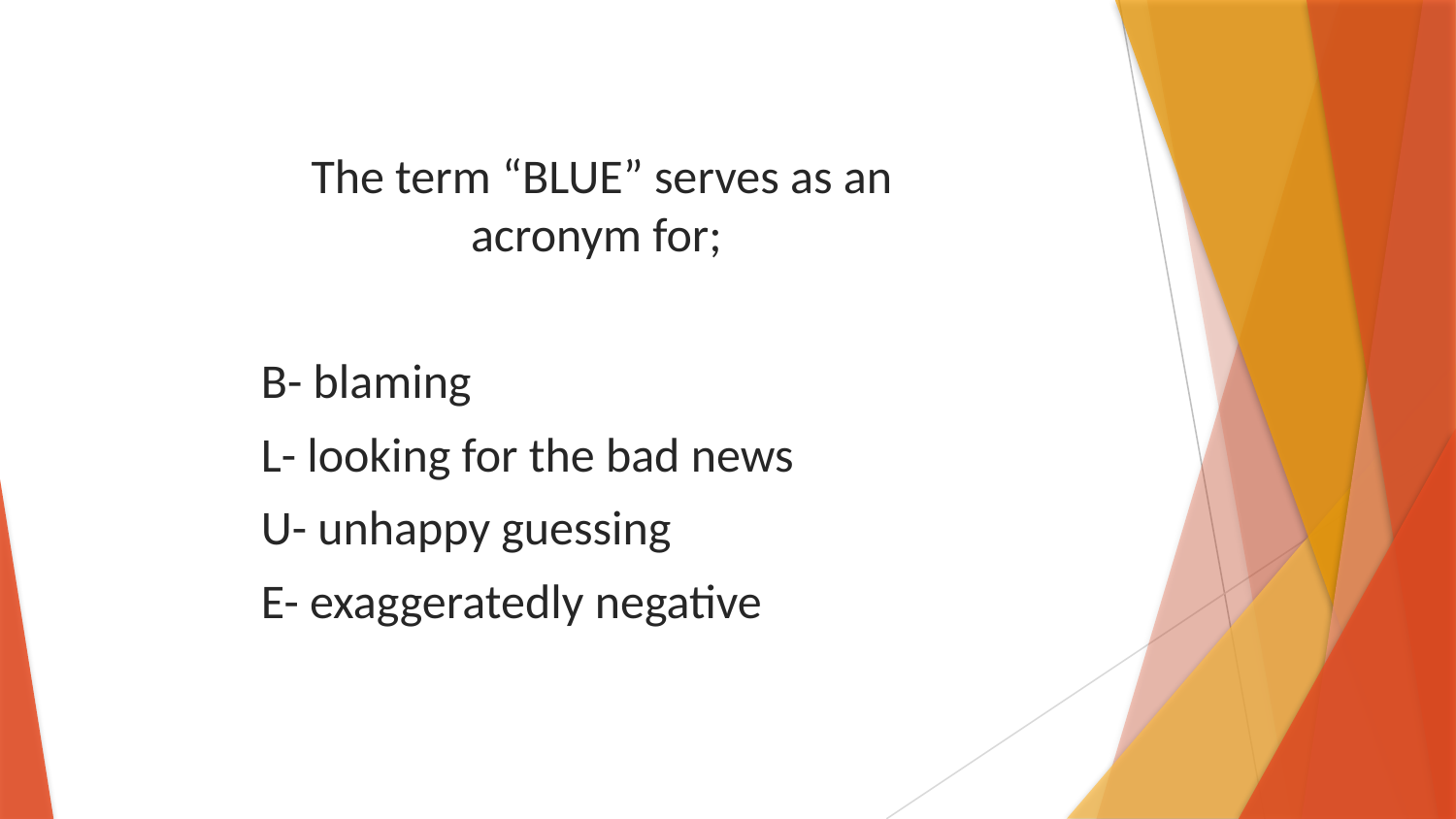

The term “BLUE” serves as an acronym for;

B- blaming
L- looking for the bad news
U- unhappy guessing
E- exaggeratedly negative